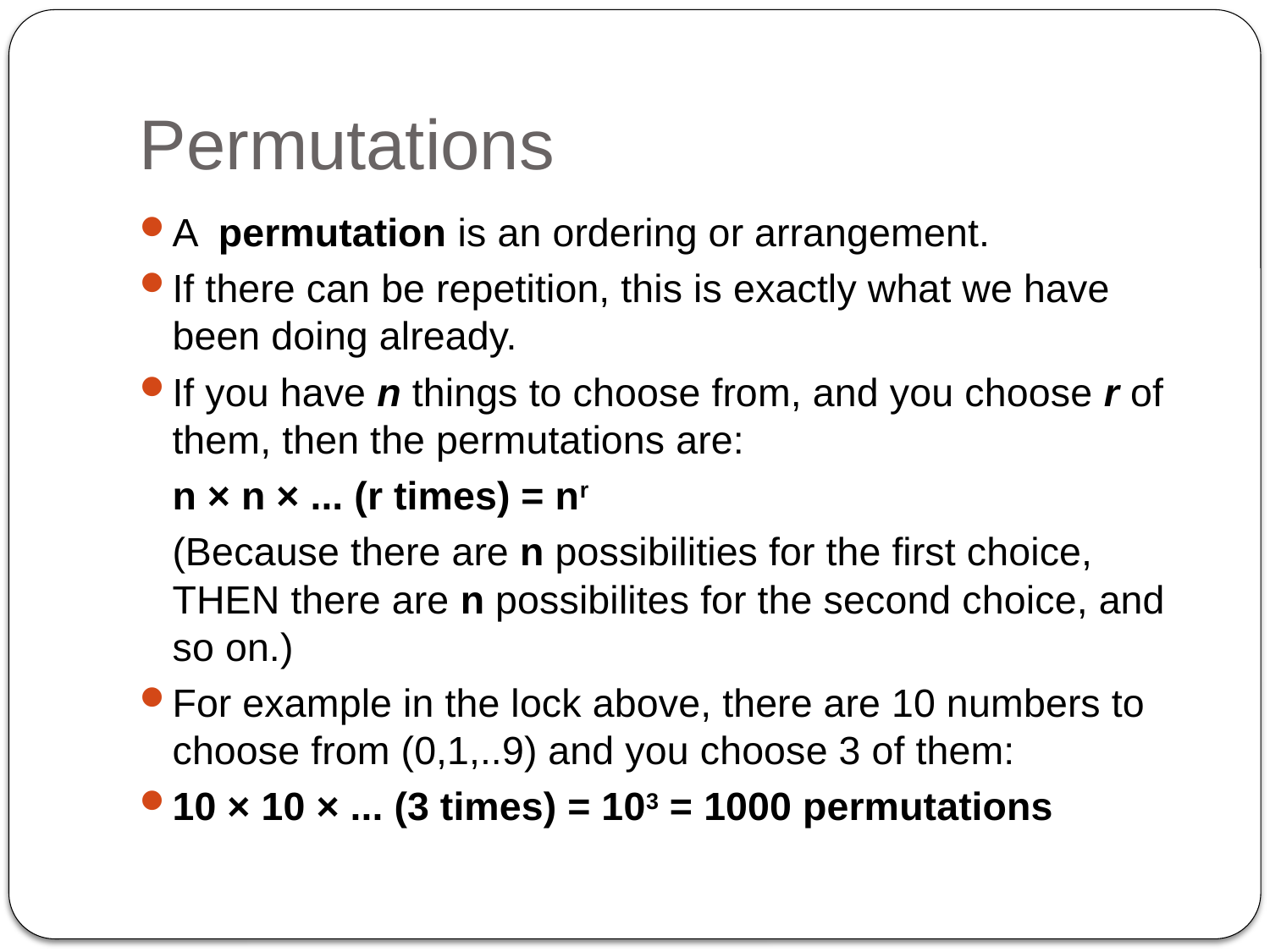

# Permutations
A  permutation is an ordering or arrangement.
If there can be repetition, this is exactly what we have been doing already.
If you have n things to choose from, and you choose r of them, then the permutations are:
			n × n × ... (r times) = nr
	(Because there are n possibilities for the first choice, THEN there are n possibilites for the second choice, and so on.)
For example in the lock above, there are 10 numbers to choose from (0,1,..9) and you choose 3 of them:
10 × 10 × ... (3 times) = 103 = 1000 permutations